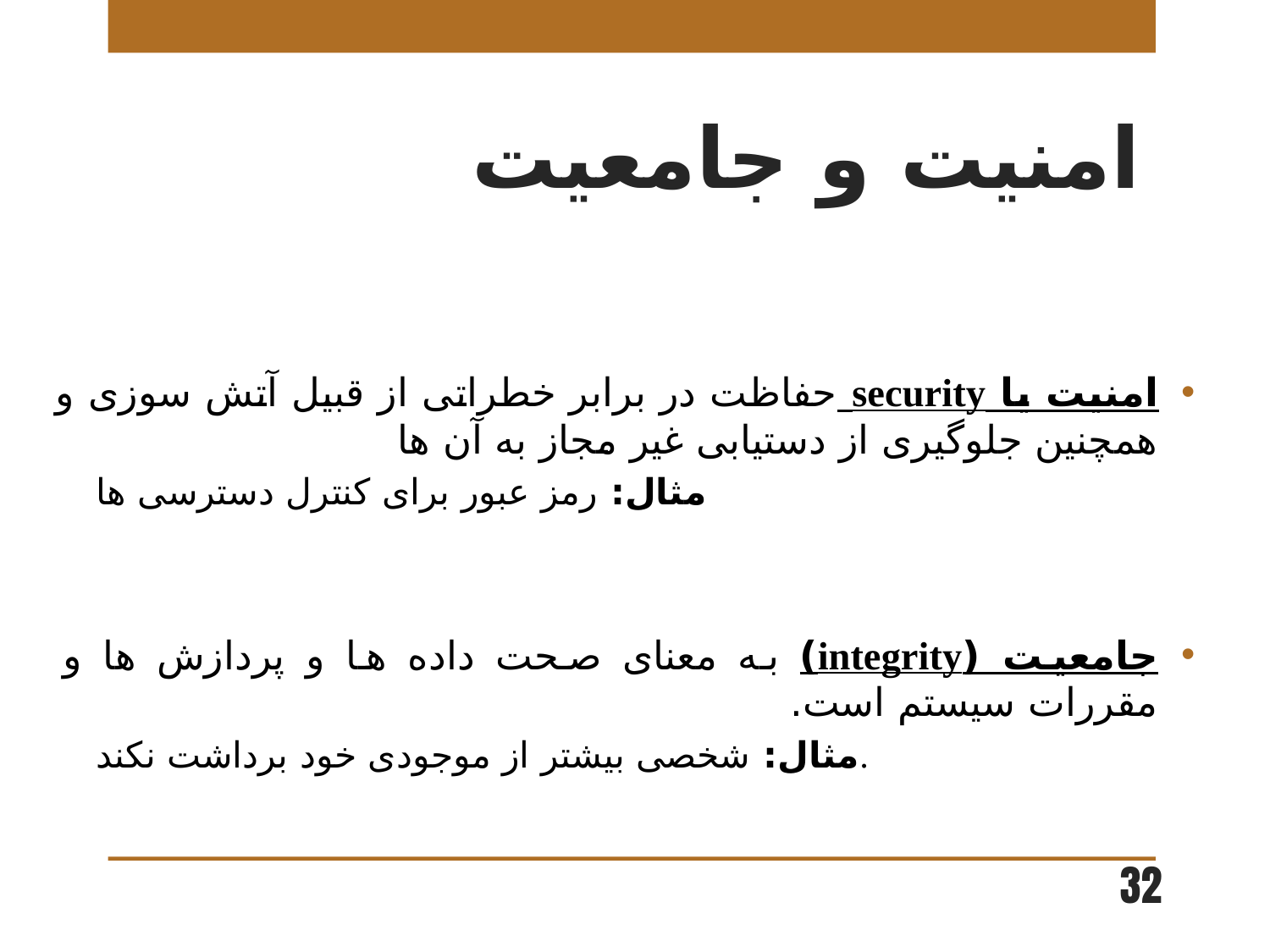

# امنیت و جامعیت
امنیت یا security حفاظت در برابر خطراتی از قبیل آتش سوزی و همچنین جلوگیری از دستیابی غیر مجاز به آن ها
مثال: رمز عبور برای کنترل دسترسی ها

جامعیت (integrity) به معنای صحت داده ها و پردازش ها و مقررات سیستم است.
مثال: شخصی بیشتر از موجودی خود برداشت نکند.
32